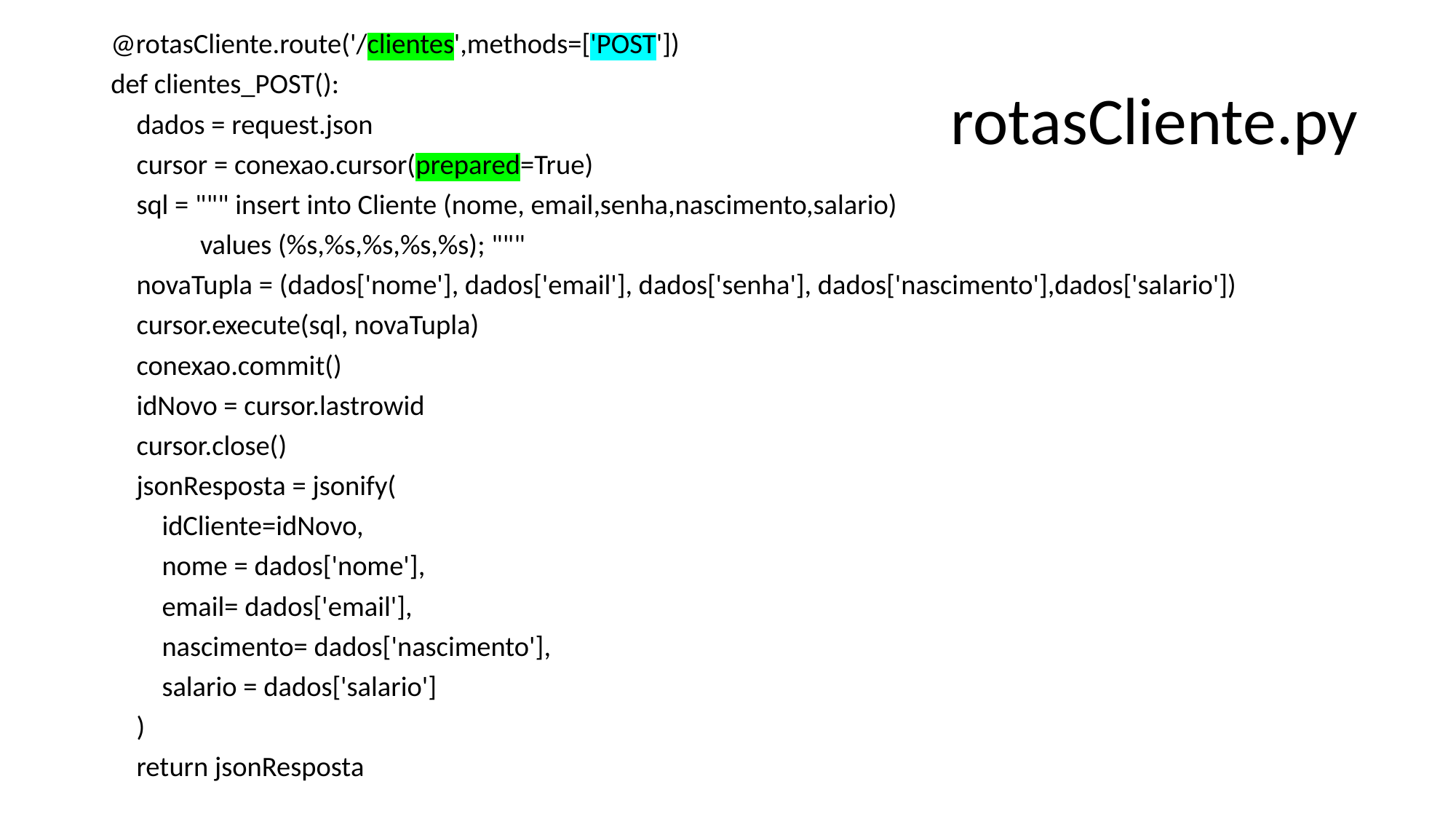

@rotasCliente.route('/clientes',methods=['POST'])
def clientes_POST():
    dados = request.json
    cursor = conexao.cursor(prepared=True)
    sql = """ insert into Cliente (nome, email,senha,nascimento,salario)
              values (%s,%s,%s,%s,%s); """
    novaTupla = (dados['nome'], dados['email'], dados['senha'], dados['nascimento'],dados['salario'])
    cursor.execute(sql, novaTupla)
    conexao.commit()
    idNovo = cursor.lastrowid
    cursor.close()
    jsonResposta = jsonify(
        idCliente=idNovo,
        nome = dados['nome'],
        email= dados['email'],
        nascimento= dados['nascimento'],
        salario = dados['salario']
    )
    return jsonResposta
# rotasCliente.py